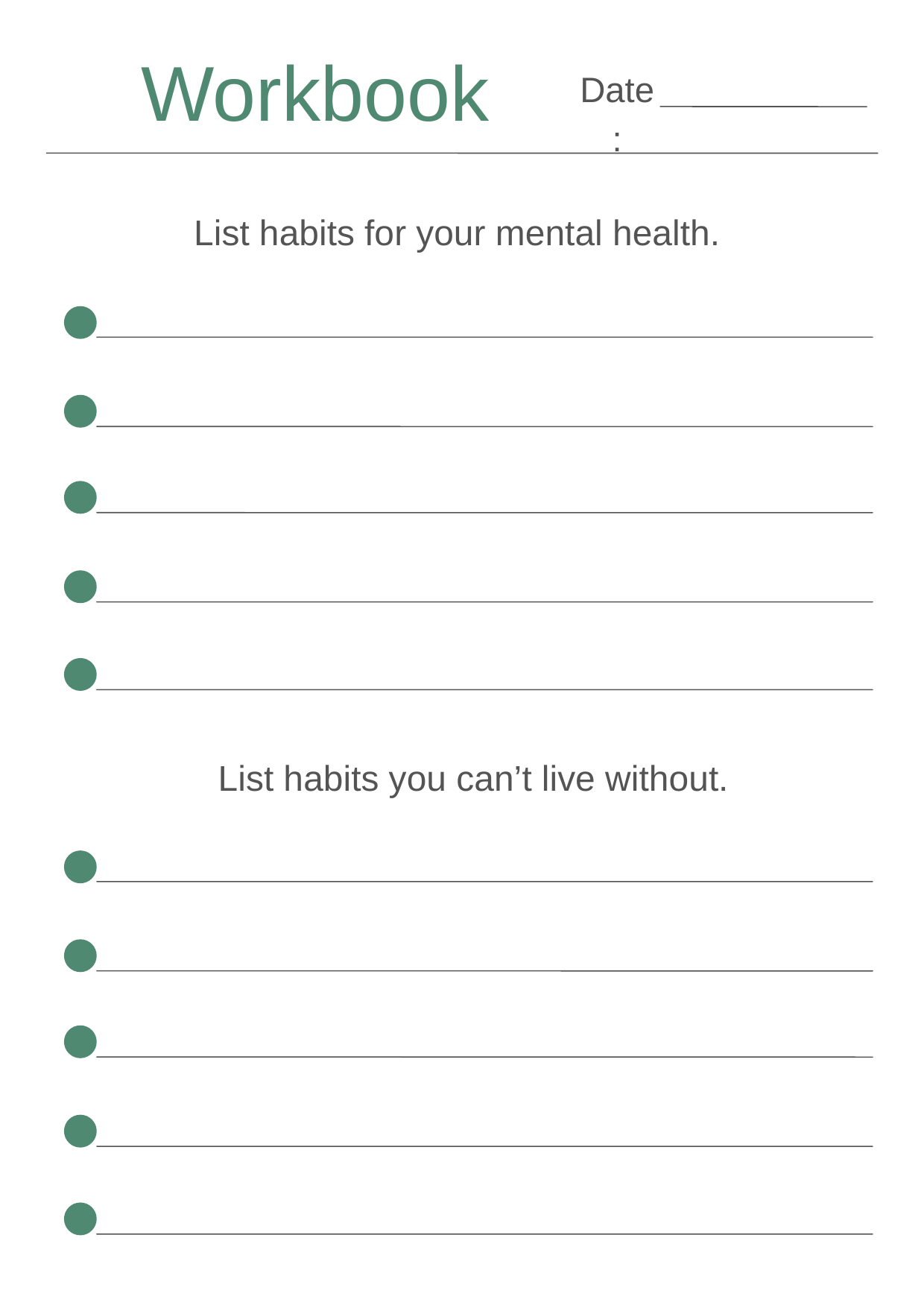

Workbook
Date:

List habits for your mental health.

List habits you can’t live without.